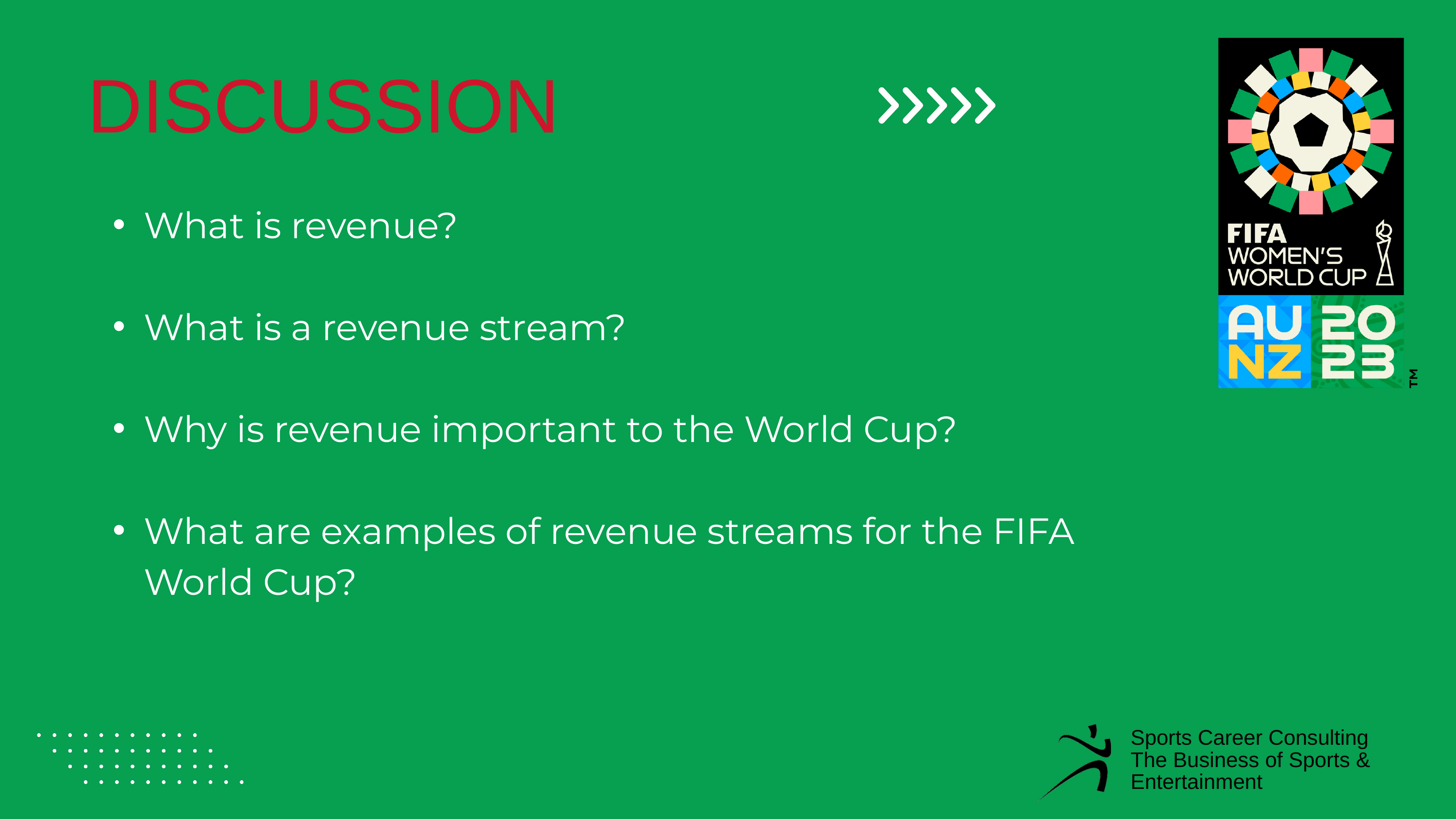

DISCUSSION

What is revenue?

What is a revenue stream?

Why is revenue important to the World Cup?

What are examples of revenue streams for the FIFA World Cup?

Sports Career Consulting
The Business of Sports & Entertainment